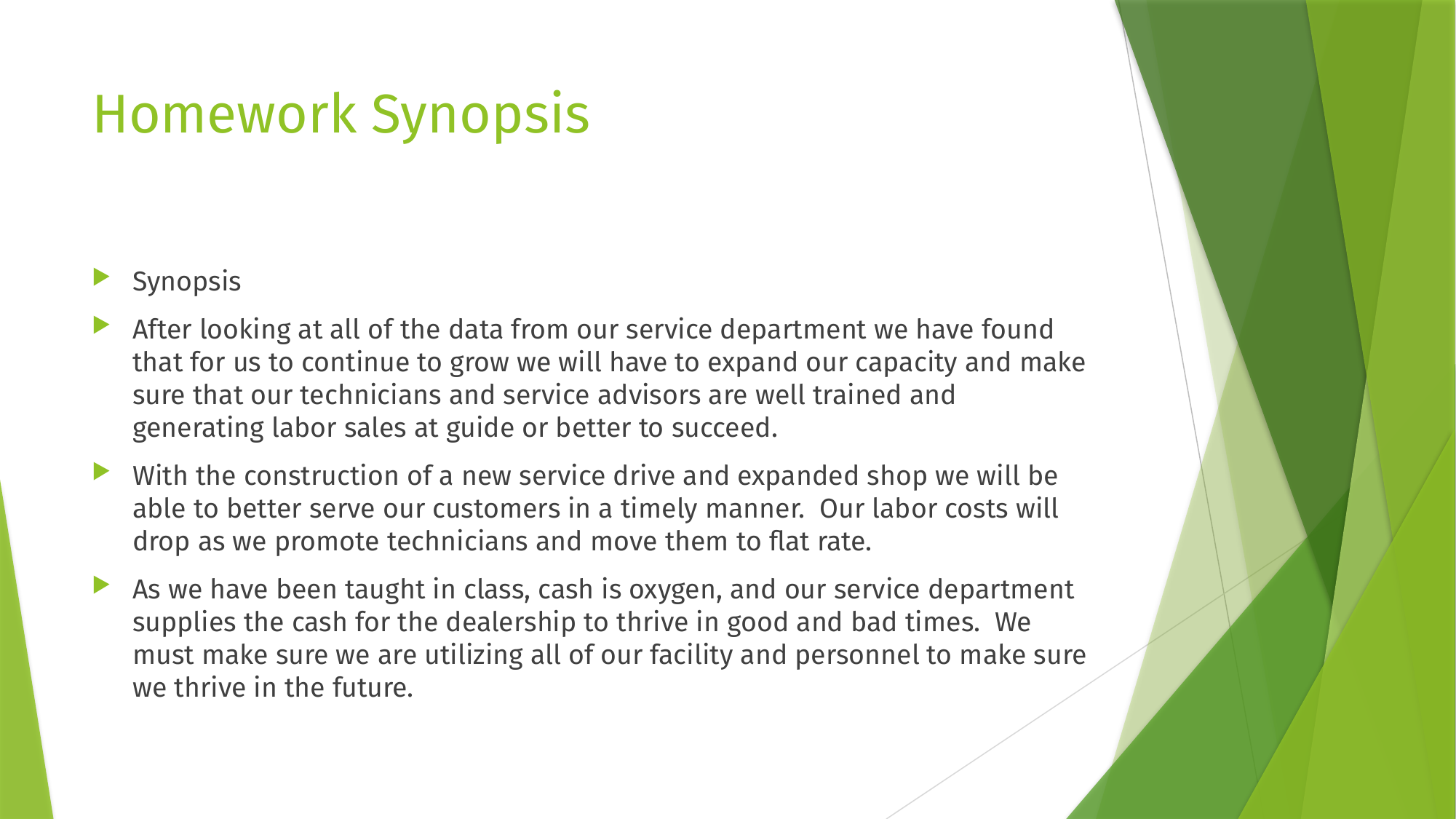

# Homework Synopsis
Synopsis
After looking at all of the data from our service department we have found that for us to continue to grow we will have to expand our capacity and make sure that our technicians and service advisors are well trained and generating labor sales at guide or better to succeed.
With the construction of a new service drive and expanded shop we will be able to better serve our customers in a timely manner.  Our labor costs will drop as we promote technicians and move them to flat rate.
As we have been taught in class, cash is oxygen, and our service department supplies the cash for the dealership to thrive in good and bad times.  We must make sure we are utilizing all of our facility and personnel to make sure we thrive in the future.